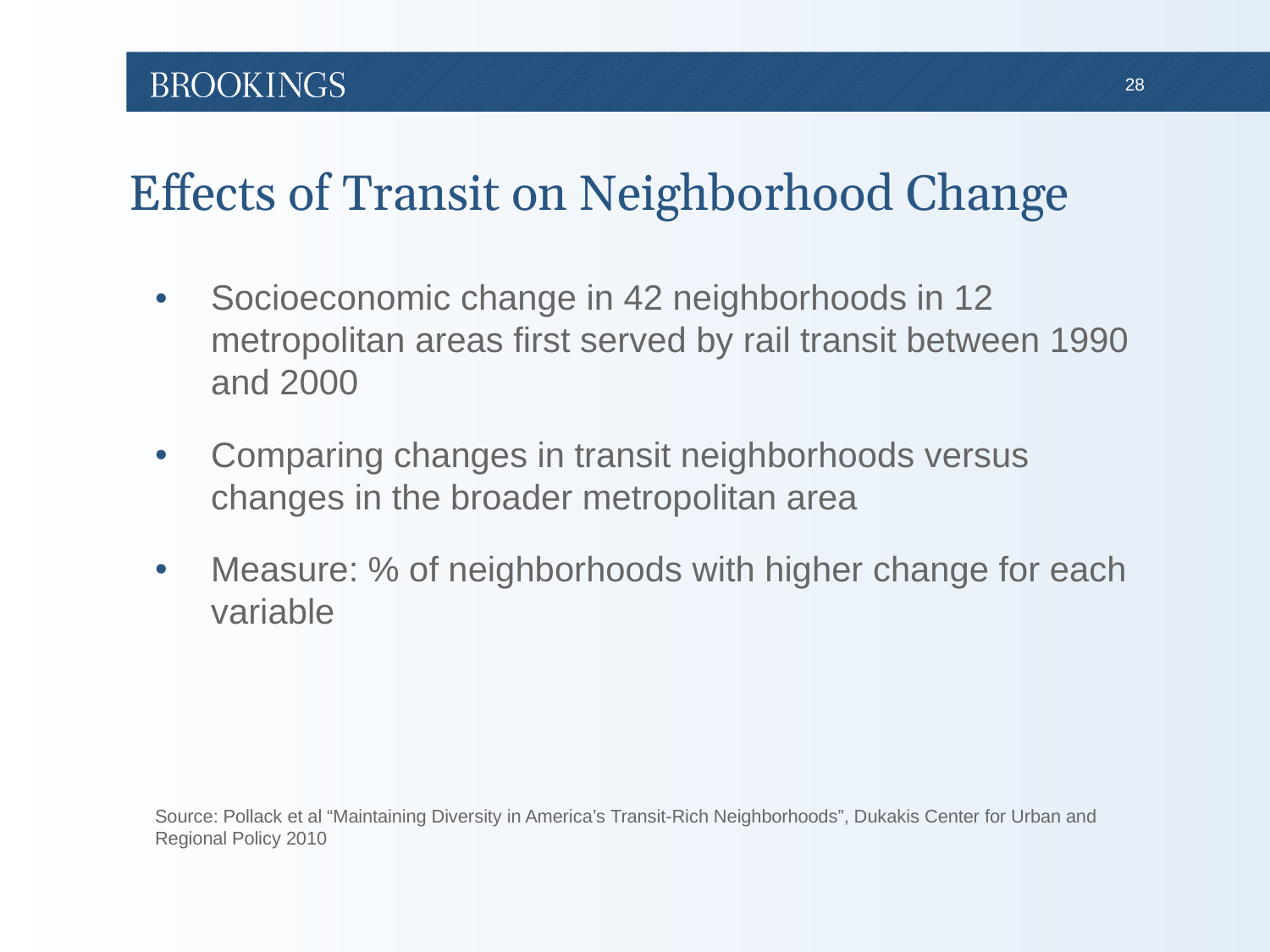

# Effects of Transit on Neighborhood Change
Socioeconomic change in 42 neighborhoods in 12 metropolitan areas first served by rail transit between 1990 and 2000
Comparing changes in transit neighborhoods versus changes in the broader metropolitan area
Measure: % of neighborhoods with higher change for each variable

Source: Pollack et al “Maintaining Diversity in America’s Transit-Rich Neighborhoods”, Dukakis Center for Urban and Regional Policy 2010